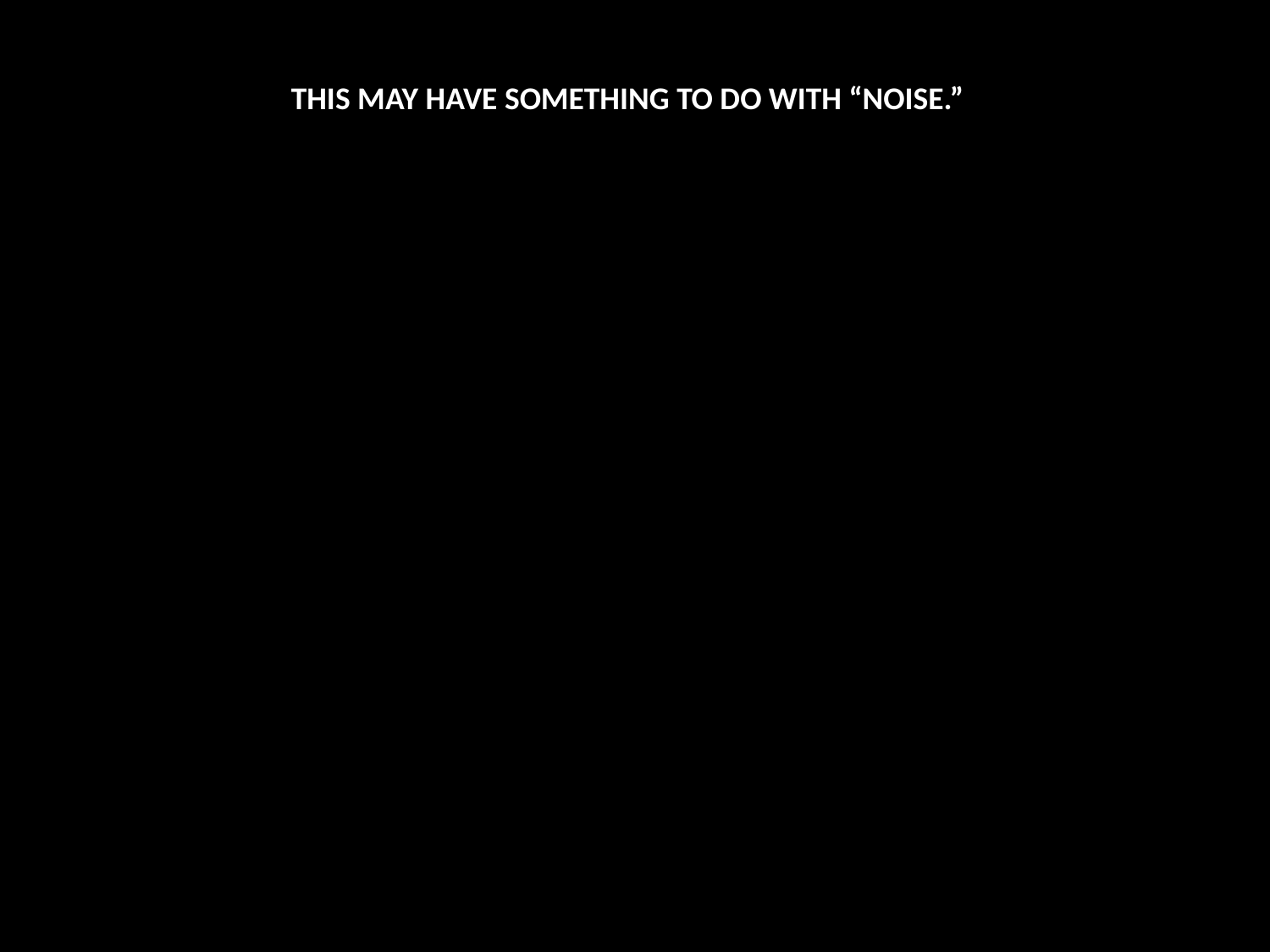

THIS MAY HAVE SOMETHING TO DO WITH “NOISE.”